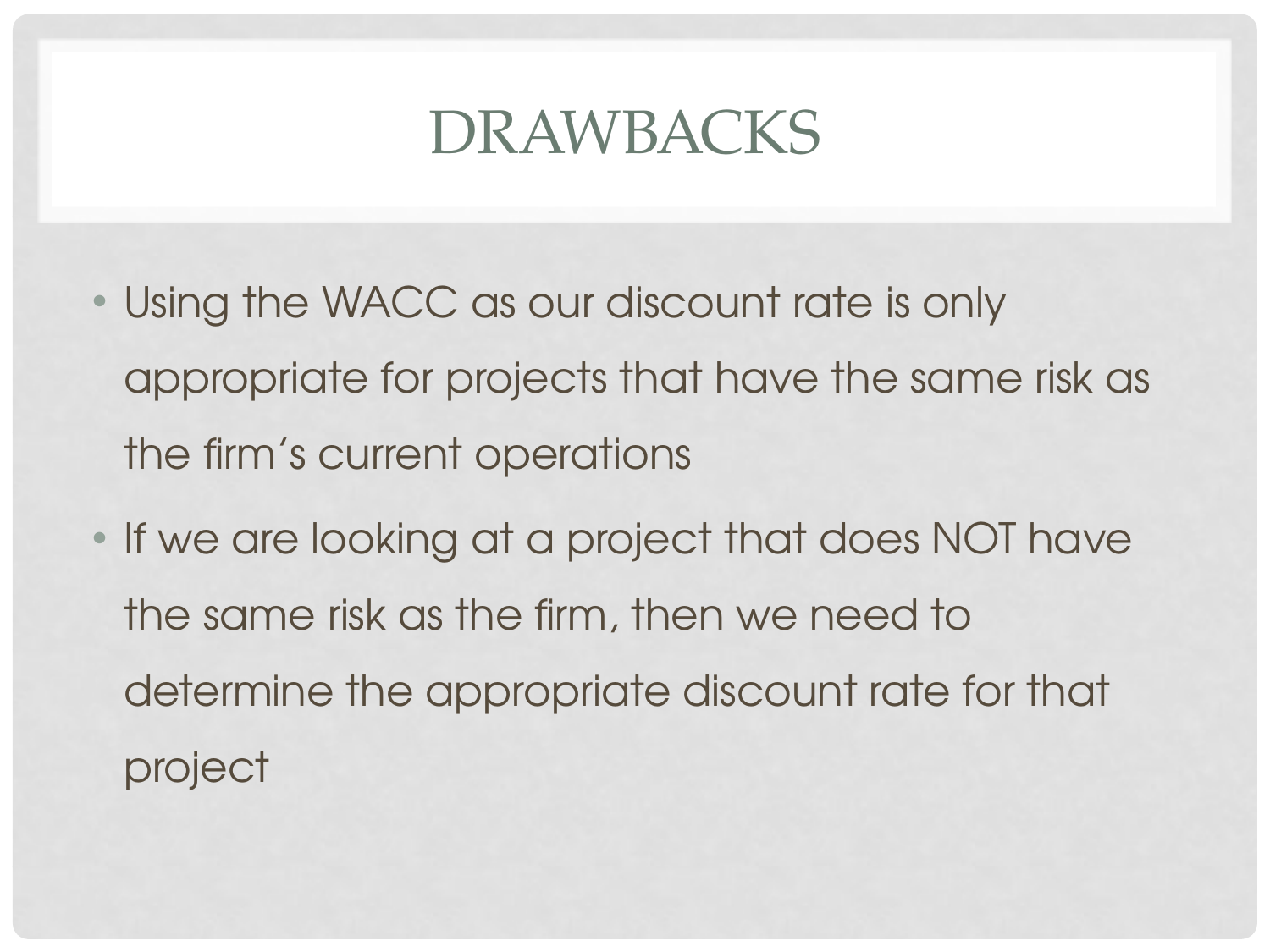

# Drawbacks
Using the WACC as our discount rate is only appropriate for projects that have the same risk as the firm’s current operations
If we are looking at a project that does NOT have the same risk as the firm, then we need to determine the appropriate discount rate for that project